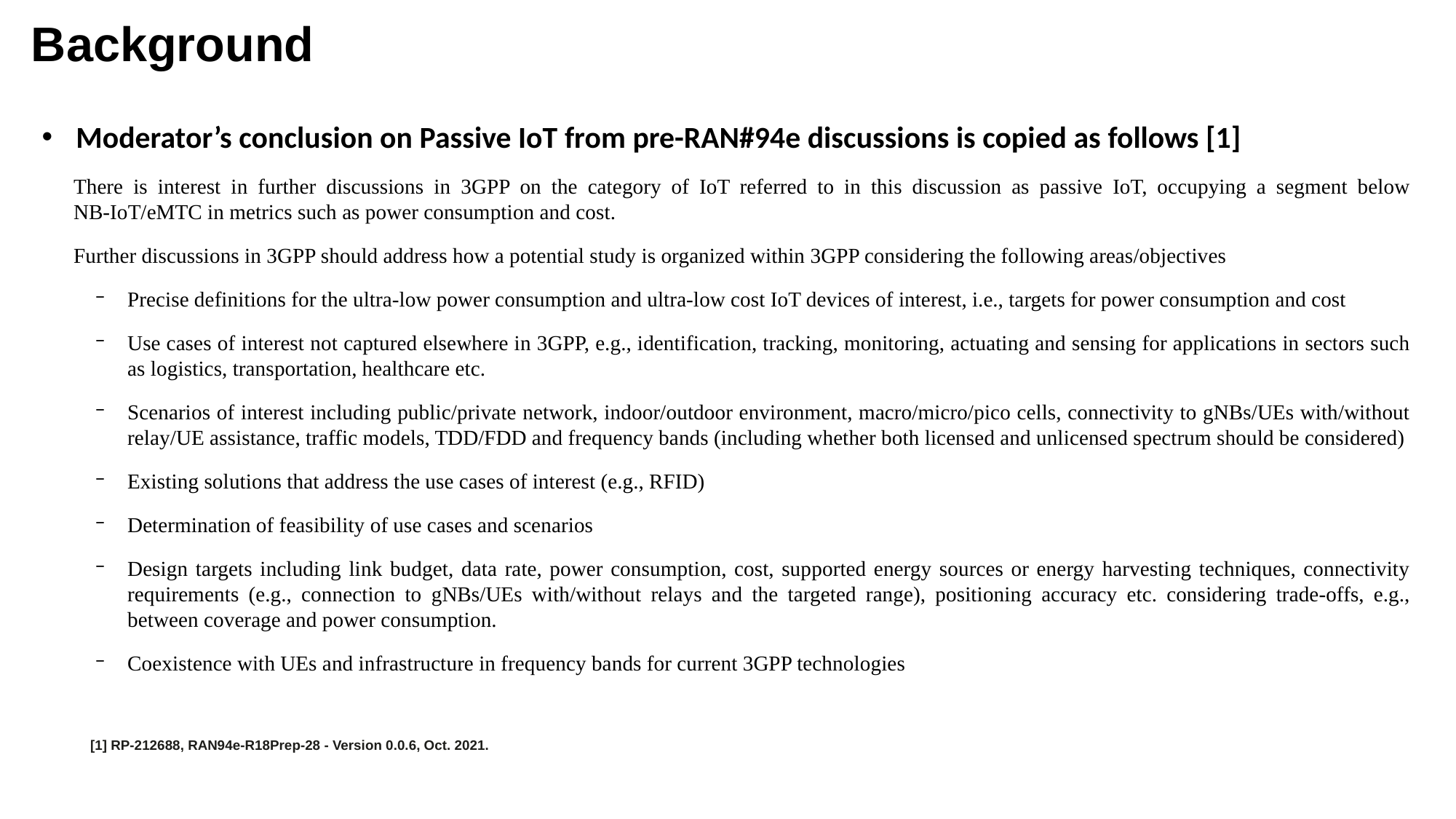

Background
Moderator’s conclusion on Passive IoT from pre-RAN#94e discussions is copied as follows [1]
There is interest in further discussions in 3GPP on the category of IoT referred to in this discussion as passive IoT, occupying a segment below NB-IoT/eMTC in metrics such as power consumption and cost.
Further discussions in 3GPP should address how a potential study is organized within 3GPP considering the following areas/objectives
Precise definitions for the ultra-low power consumption and ultra-low cost IoT devices of interest, i.e., targets for power consumption and cost
Use cases of interest not captured elsewhere in 3GPP, e.g., identification, tracking, monitoring, actuating and sensing for applications in sectors such as logistics, transportation, healthcare etc.
Scenarios of interest including public/private network, indoor/outdoor environment, macro/micro/pico cells, connectivity to gNBs/UEs with/without relay/UE assistance, traffic models, TDD/FDD and frequency bands (including whether both licensed and unlicensed spectrum should be considered)
Existing solutions that address the use cases of interest (e.g., RFID)
Determination of feasibility of use cases and scenarios
Design targets including link budget, data rate, power consumption, cost, supported energy sources or energy harvesting techniques, connectivity requirements (e.g., connection to gNBs/UEs with/without relays and the targeted range), positioning accuracy etc. considering trade-offs, e.g., between coverage and power consumption.
Coexistence with UEs and infrastructure in frequency bands for current 3GPP technologies
[1] RP-212688, RAN94e-R18Prep-28 - Version 0.0.6, Oct. 2021.